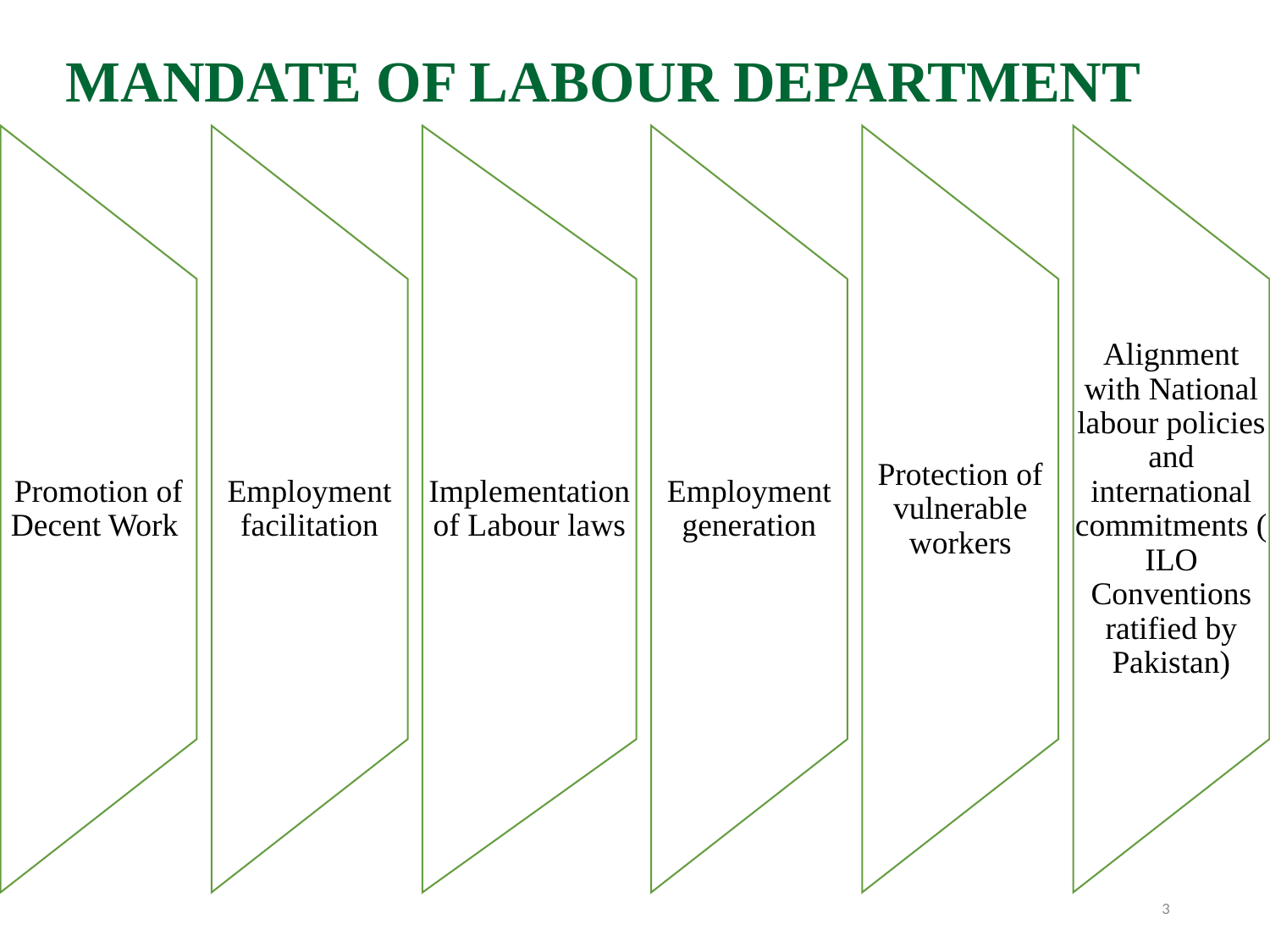

# MANDATE OF LABOUR DEPARTMENT
Promotion of Decent Work
Employment facilitation
Implementation of Labour laws
Employment generation
Protection of vulnerable workers
Alignment with National labour policies and international commitments ( ILO Conventions ratified by Pakistan)
3